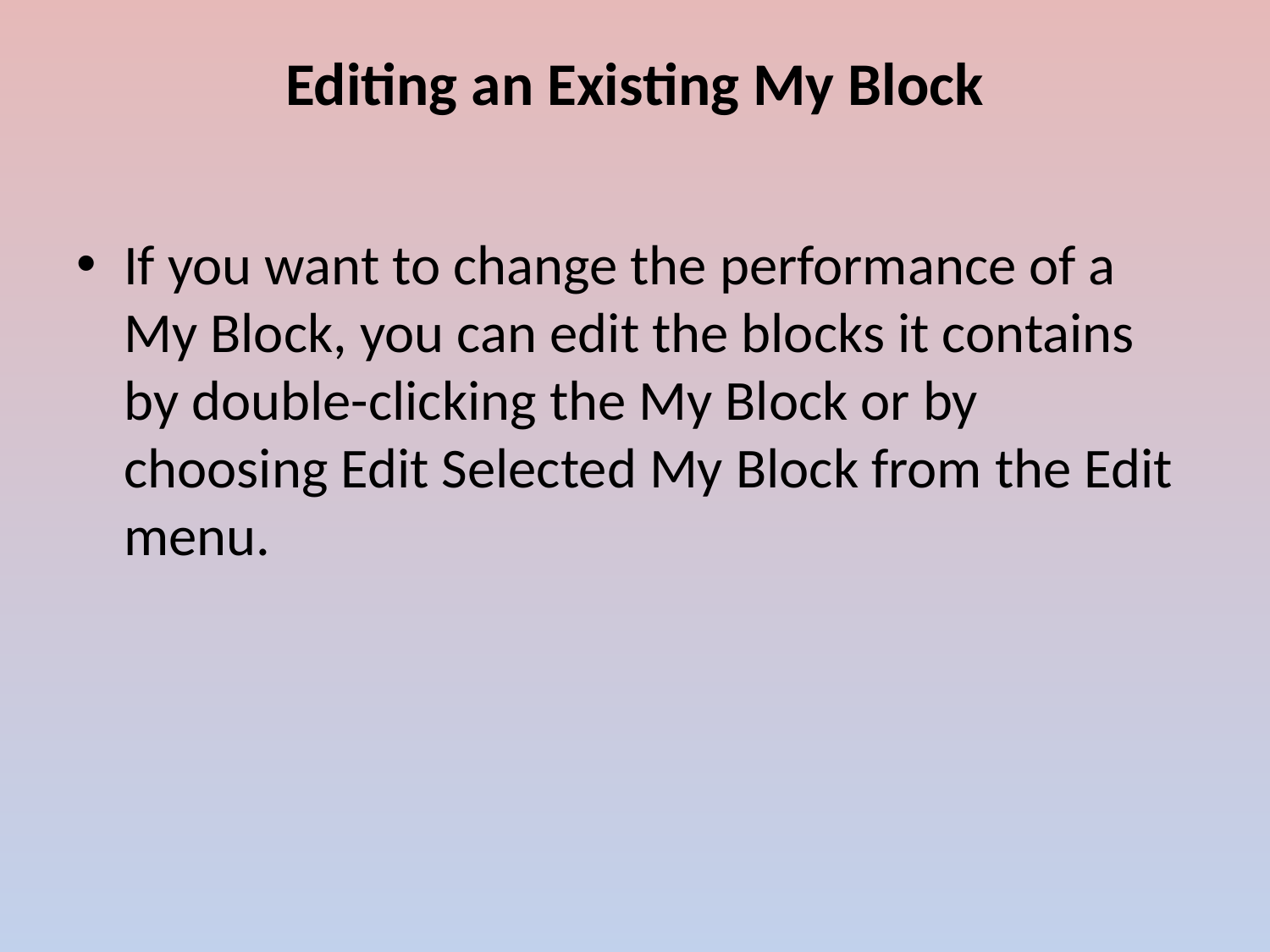

# Editing an Existing My Block
If you want to change the performance of a My Block, you can edit the blocks it contains by double-clicking the My Block or by choosing Edit Selected My Block from the Edit menu.